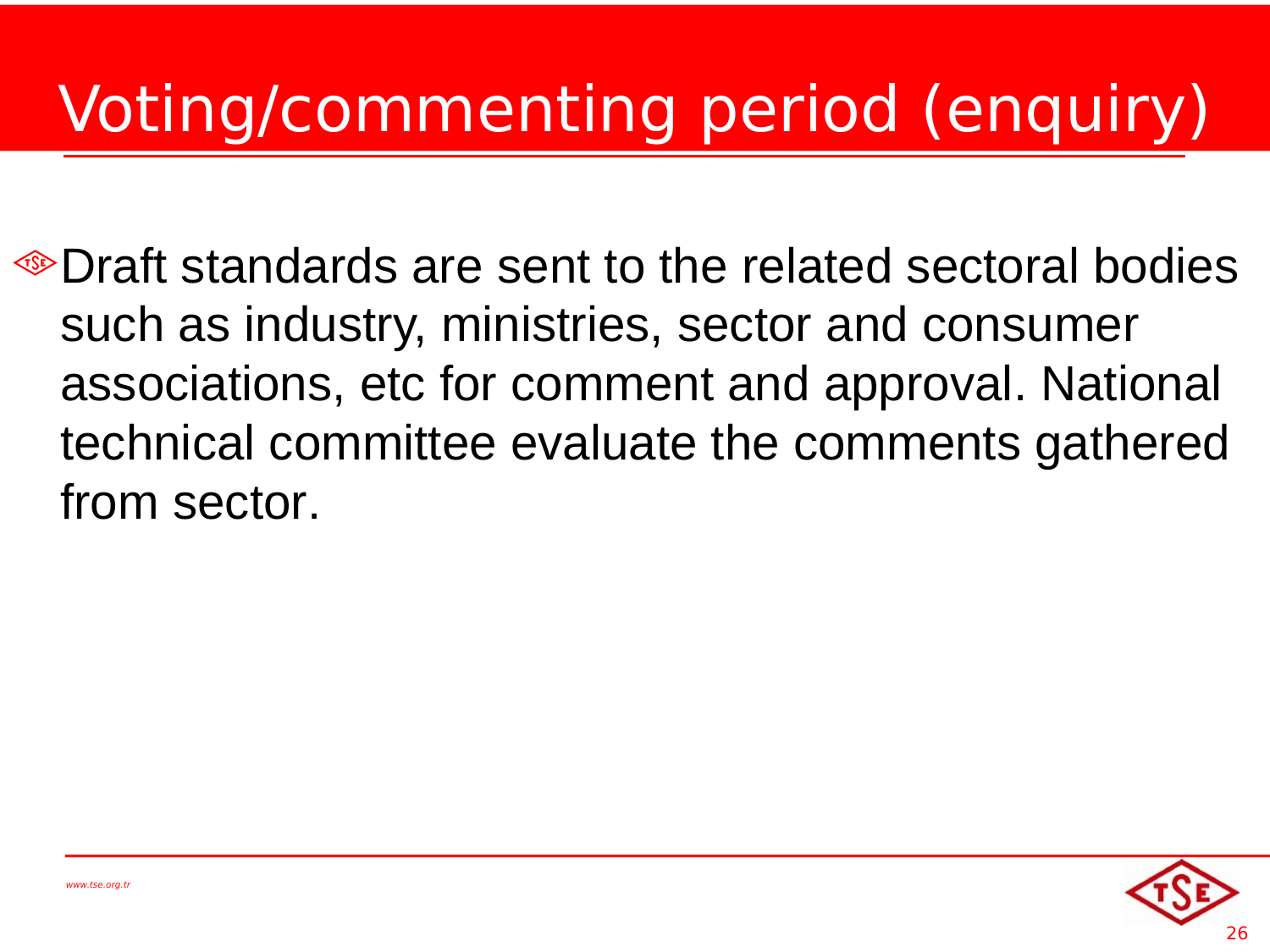

# Voting/commenting period (enquiry)
Draft standards are sent to the related sectoral bodies such as industry, ministries, sector and consumer associations, etc for comment and approval. National technical committee evaluate the comments gathered from sector.

www.tse.org.tr
26